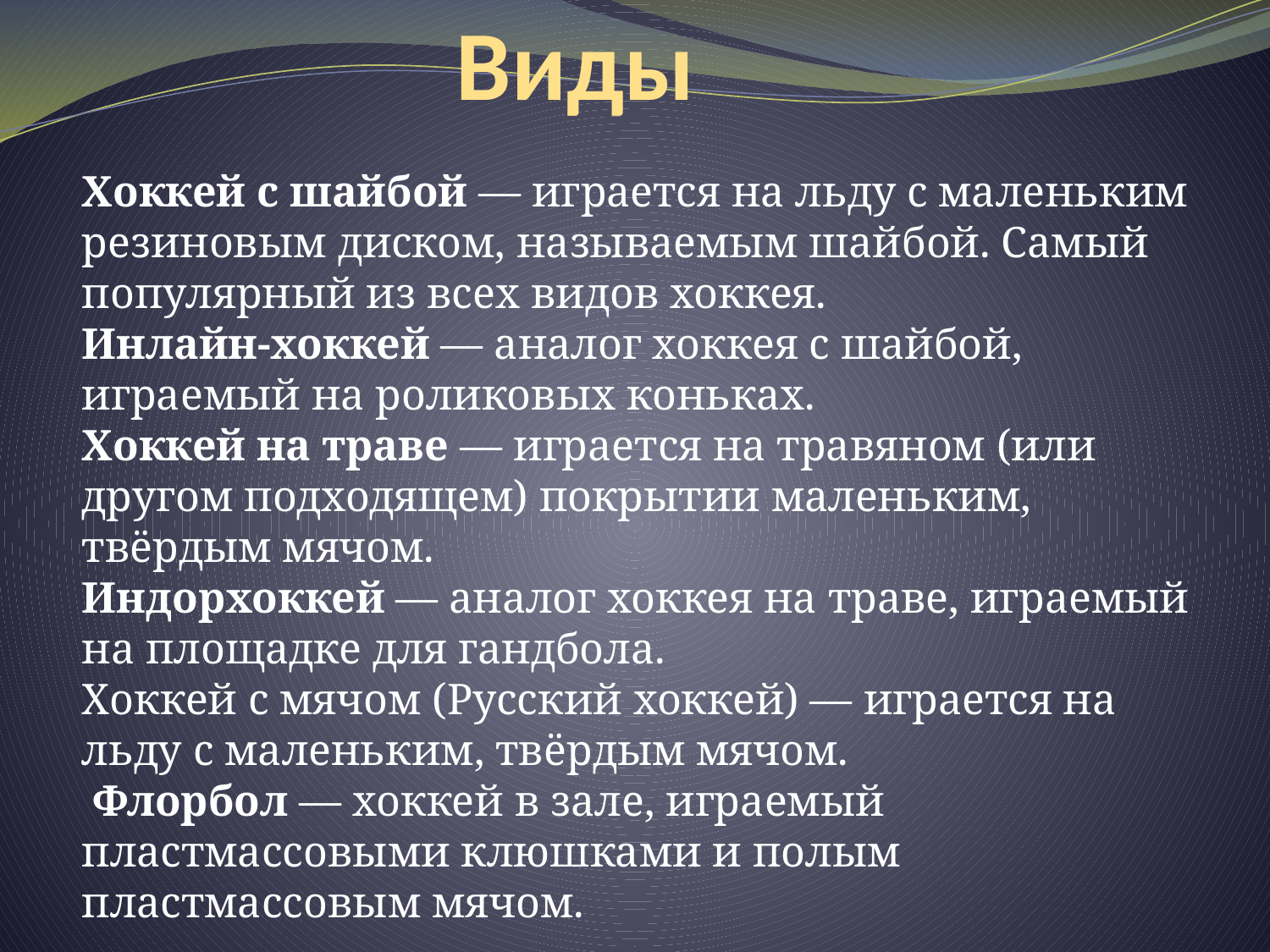

# Виды
Хоккей с шайбой — играется на льду с маленьким резиновым диском, называемым шайбой. Самый популярный из всех видов хоккея.
Инлайн-хоккей — аналог хоккея с шайбой, играемый на роликовых коньках.
Хоккей на траве — играется на травяном (или другом подходящем) покрытии маленьким, твёрдым мячом.
Индорхоккей — аналог хоккея на траве, играемый на площадке для гандбола.
Хоккей с мячом (Русский хоккей) — играется на льду с маленьким, твёрдым мячом.
 Флорбол — хоккей в зале, играемый пластмассовыми клюшками и полым пластмассовым мячом.